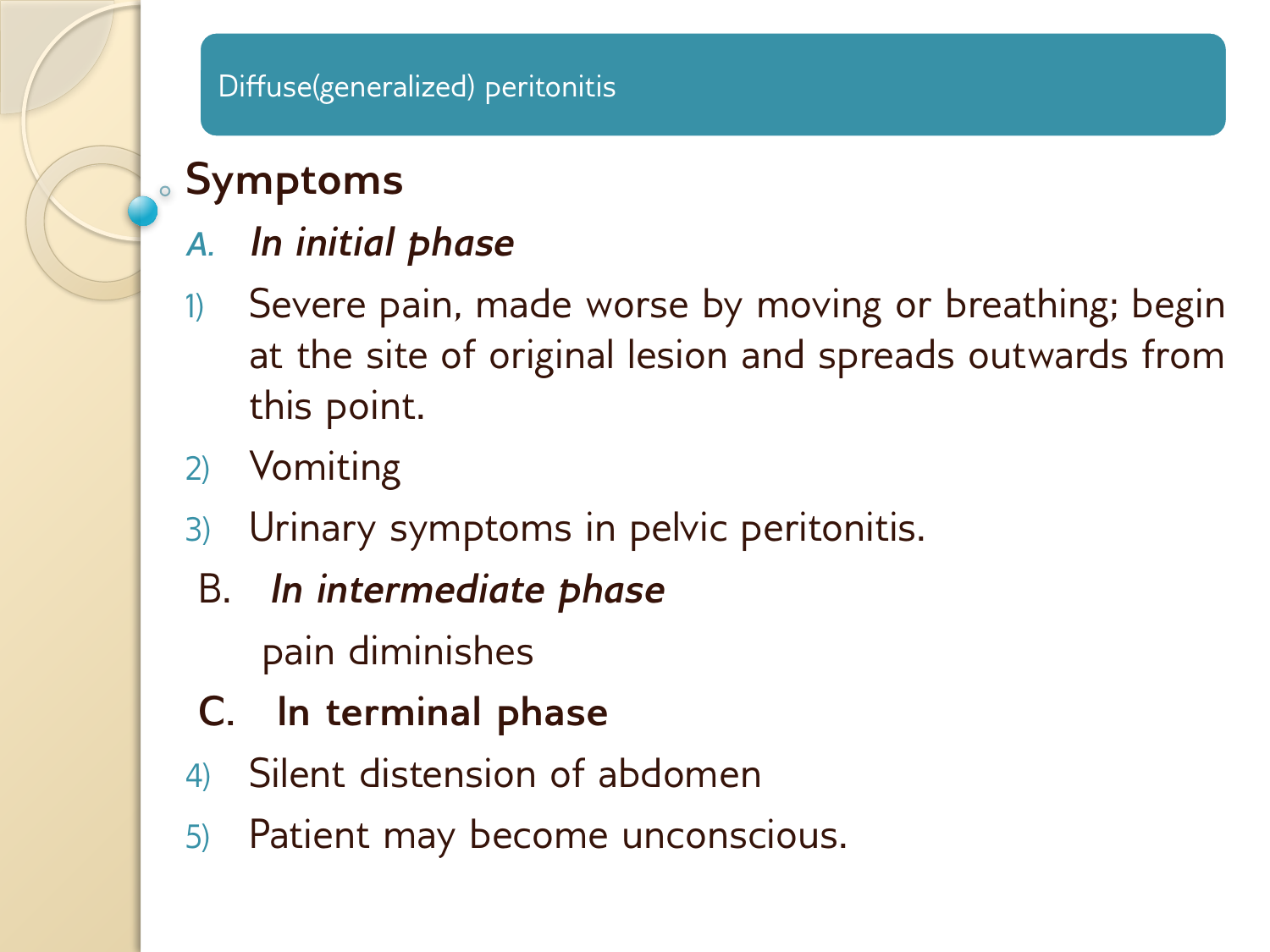

Diffuse(generalized) peritonitis
Symptoms
In initial phase
Severe pain, made worse by moving or breathing; begin at the site of original lesion and spreads outwards from this point.
Vomiting
Urinary symptoms in pelvic peritonitis.
 B.   In intermediate phase
      pain diminishes
 C.   In terminal phase
Silent distension of abdomen
Patient may become unconscious.